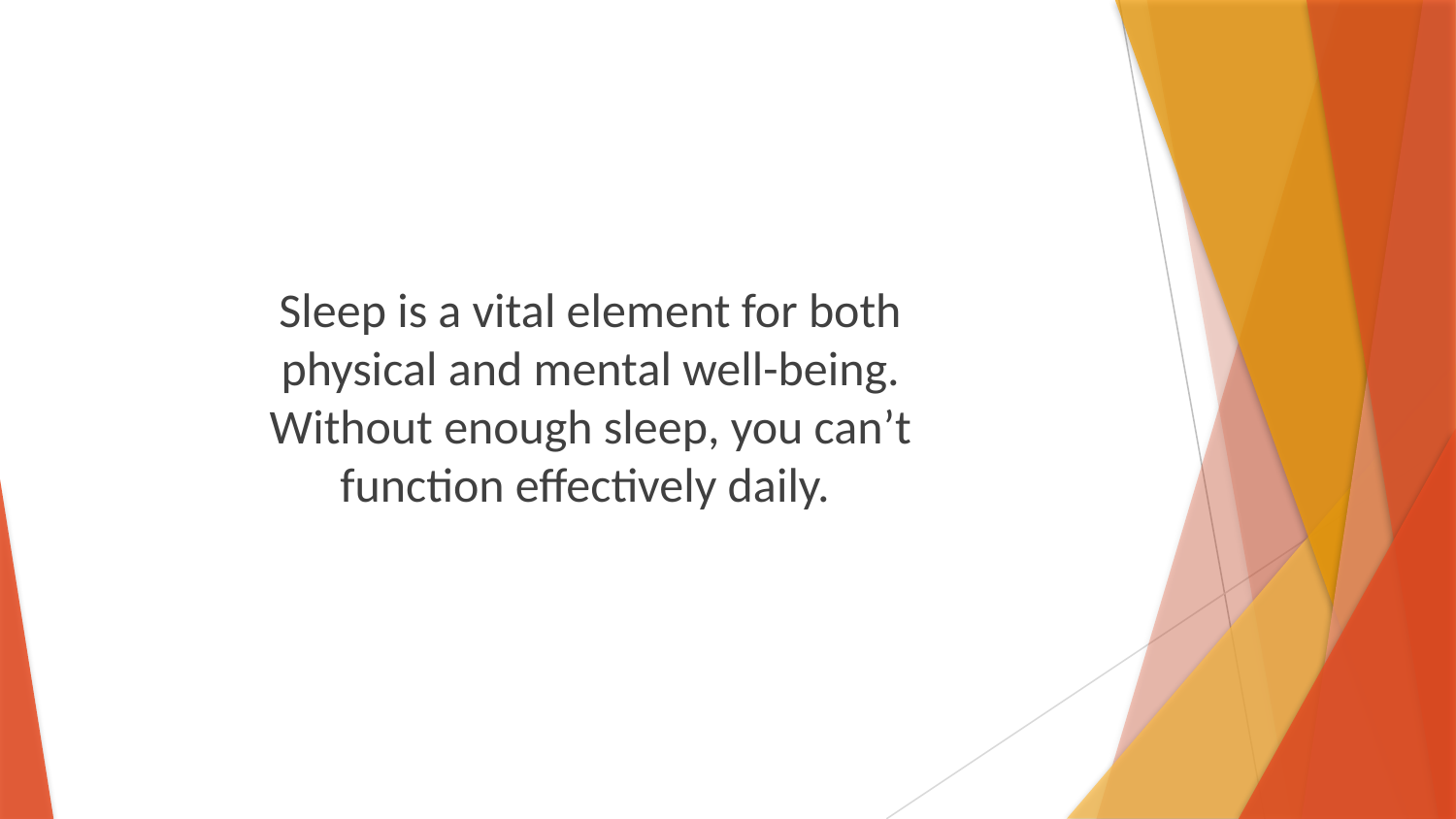

Sleep is a vital element for both physical and mental well-being. Without enough sleep, you can’t function effectively daily.